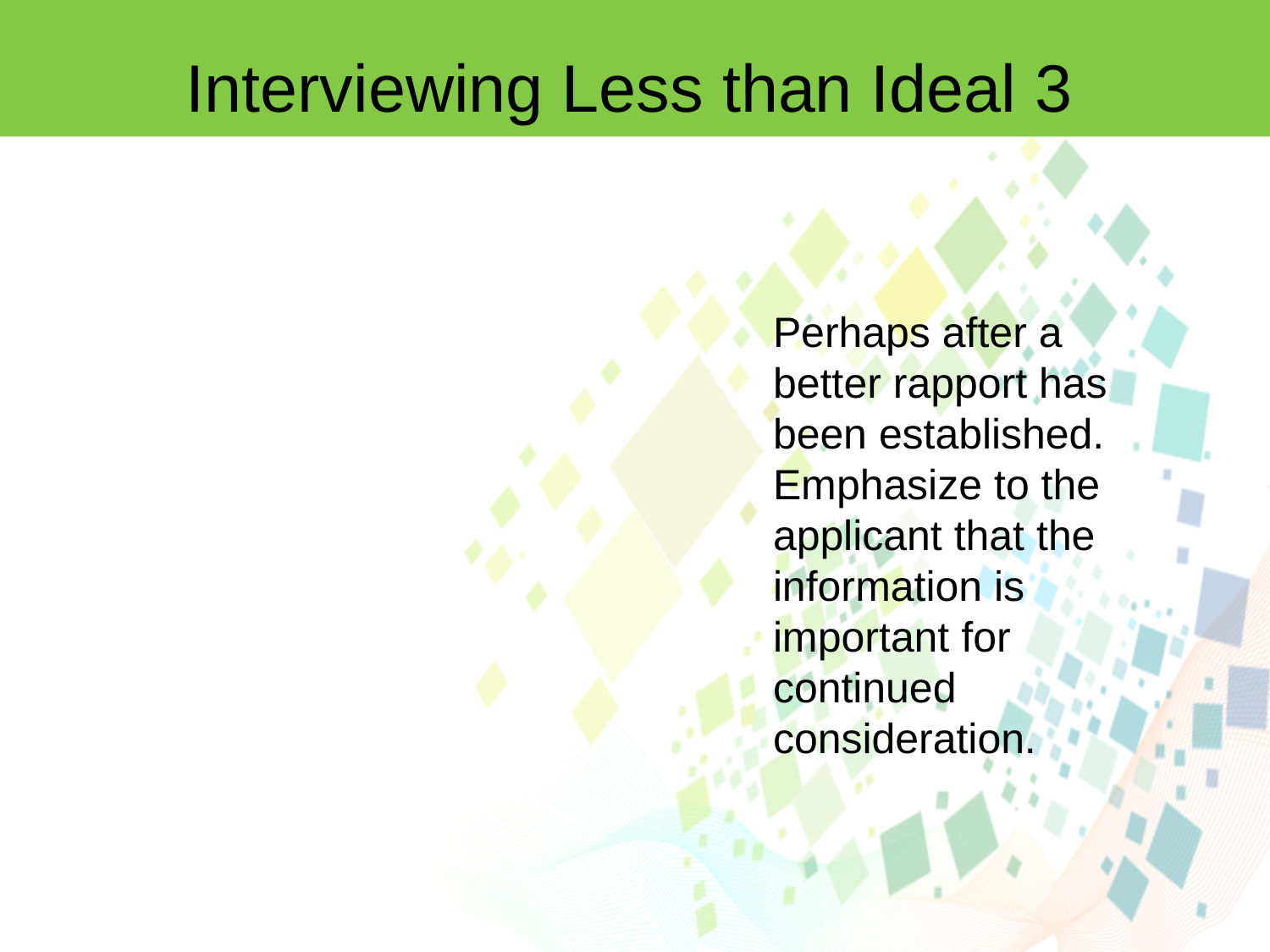

Interviewing Less than Ideal 3
Perhaps after a better rapport has been established.
Emphasize to the applicant that the information is important for continued consideration.